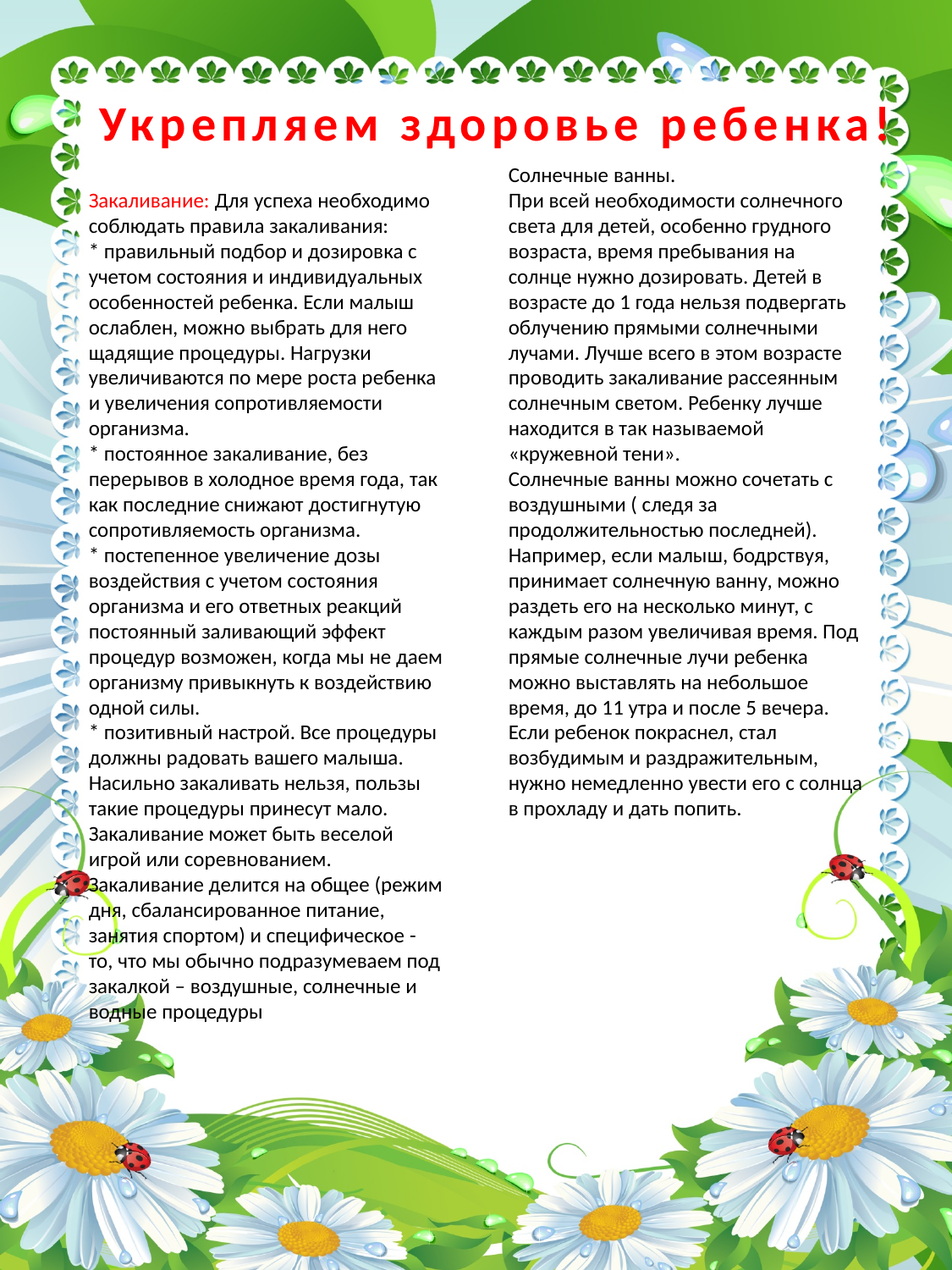

Укрепляем здоровье ребенка!

Закаливание: Для успеха необходимо соблюдать правила закаливания:
* правильный подбор и дозировка с учетом состояния и индивидуальных особенностей ребенка. Если малыш ослаблен, можно выбрать для него щадящие процедуры. Нагрузки увеличиваются по мере роста ребенка и увеличения сопротивляемости организма.
* постоянное закаливание, без перерывов в холодное время года, так как последние снижают достигнутую сопротивляемость организма.
* постепенное увеличение дозы воздействия с учетом состояния организма и его ответных реакций постоянный заливающий эффект процедур возможен, когда мы не даем организму привыкнуть к воздействию одной силы.
* позитивный настрой. Все процедуры должны радовать вашего малыша. Насильно закаливать нельзя, пользы такие процедуры принесут мало. Закаливание может быть веселой игрой или соревнованием.
Закаливание делится на общее (режим дня, сбалансированное питание, занятия спортом) и специфическое - то, что мы обычно подразумеваем под закалкой – воздушные, солнечные и водные процедуры
Солнечные ванны.
При всей необходимости солнечного света для детей, особенно грудного возраста, время пребывания на солнце нужно дозировать. Детей в возрасте до 1 года нельзя подвергать облучению прямыми солнечными лучами. Лучше всего в этом возрасте проводить закаливание рассеянным солнечным светом. Ребенку лучше находится в так называемой «кружевной тени».
Солнечные ванны можно сочетать с воздушными ( следя за продолжительностью последней). Например, если малыш, бодрствуя, принимает солнечную ванну, можно раздеть его на несколько минут, с каждым разом увеличивая время. Под прямые солнечные лучи ребенка можно выставлять на небольшое время, до 11 утра и после 5 вечера. Если ребенок покраснел, стал возбудимым и раздражительным, нужно немедленно увести его с солнца в прохладу и дать попить.